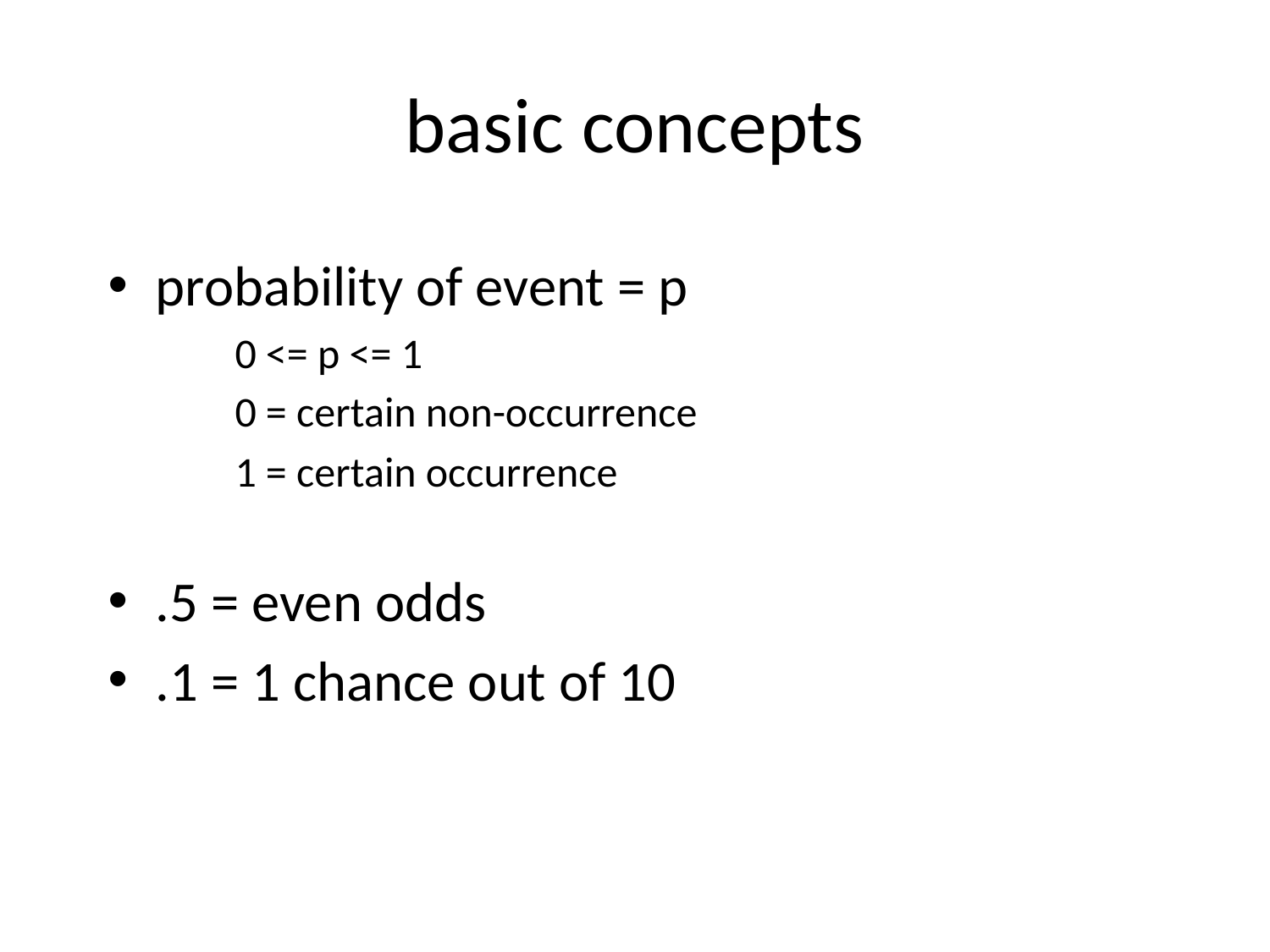

# basic concepts
probability of event = p
0 <= p <= 1
0 = certain non-occurrence
1 = certain occurrence

.5 = even odds
.1 = 1 chance out of 10